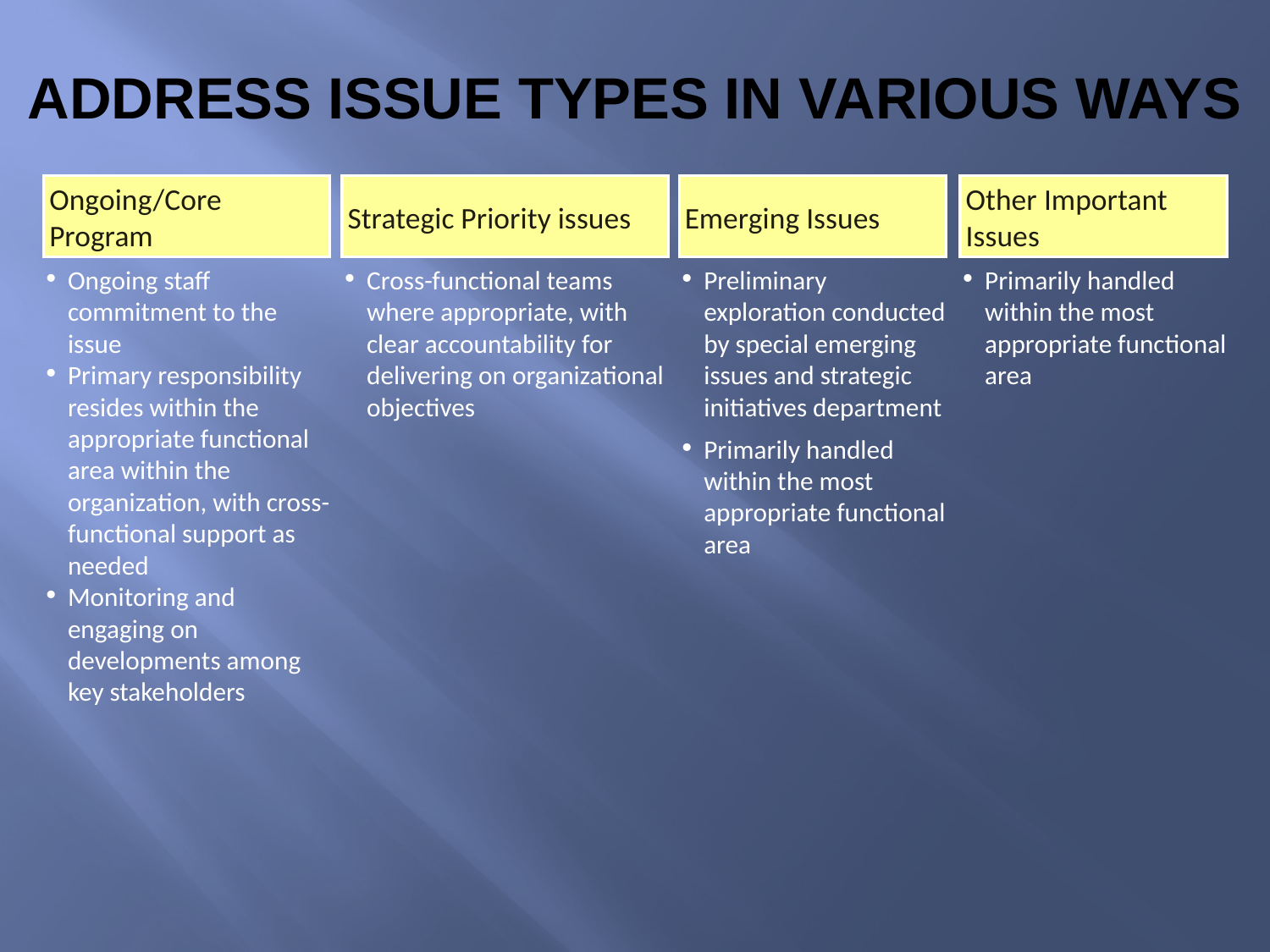

# ADDRESS ISSUE TYPES IN VARIOUS WAYS
Ongoing/Core Program
Strategic Priority issues
Emerging Issues
Other Important Issues
Ongoing staff commitment to the issue
Primary responsibility resides within the appropriate functional area within the organization, with cross-functional support as needed
Monitoring and engaging on developments among key stakeholders
Cross-functional teams where appropriate, with clear accountability for delivering on organizational objectives
Preliminary exploration conducted by special emerging issues and strategic initiatives department
Primarily handled within the most appropriate functional area
Primarily handled within the most appropriate functional area